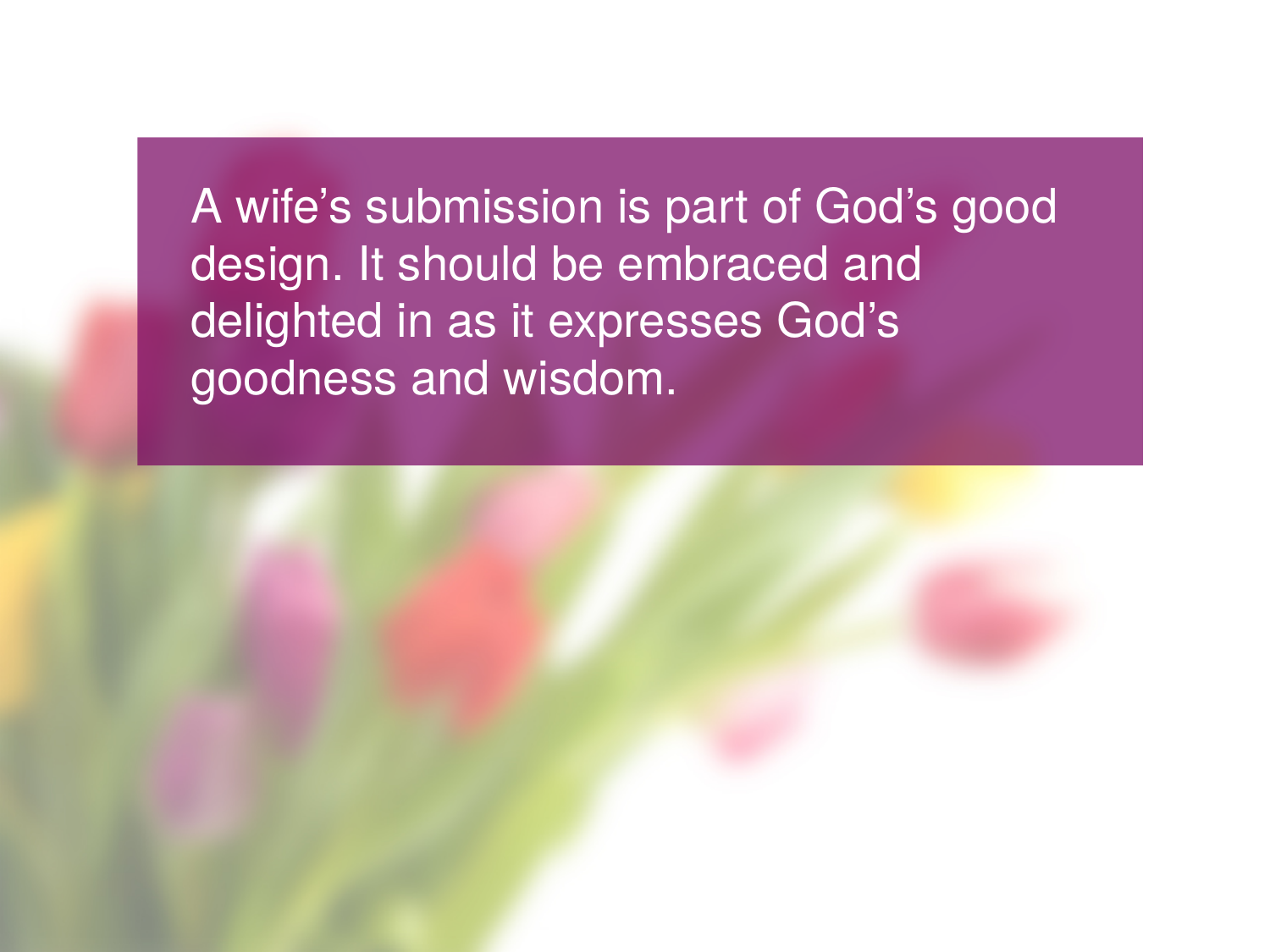

A wife’s submission is part of God’s good design. It should be embraced and delighted in as it expresses God’s goodness and wisdom.